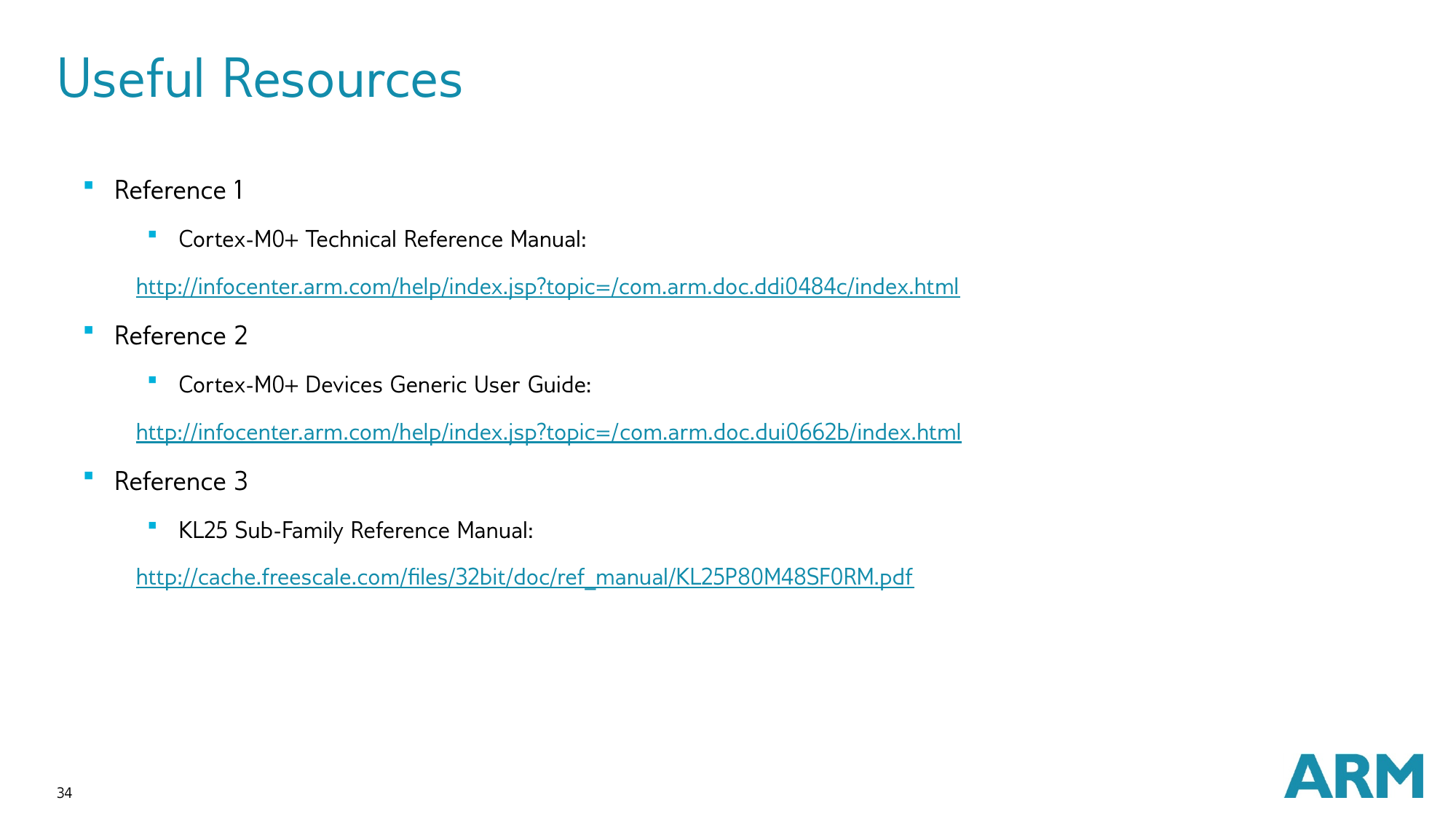

# Useful Resources
Reference 1
Cortex-M0+ Technical Reference Manual:
http://infocenter.arm.com/help/index.jsp?topic=/com.arm.doc.ddi0484c/index.html
Reference 2
Cortex-M0+ Devices Generic User Guide:
http://infocenter.arm.com/help/index.jsp?topic=/com.arm.doc.dui0662b/index.html
Reference 3
KL25 Sub-Family Reference Manual:
http://cache.freescale.com/files/32bit/doc/ref_manual/KL25P80M48SF0RM.pdf